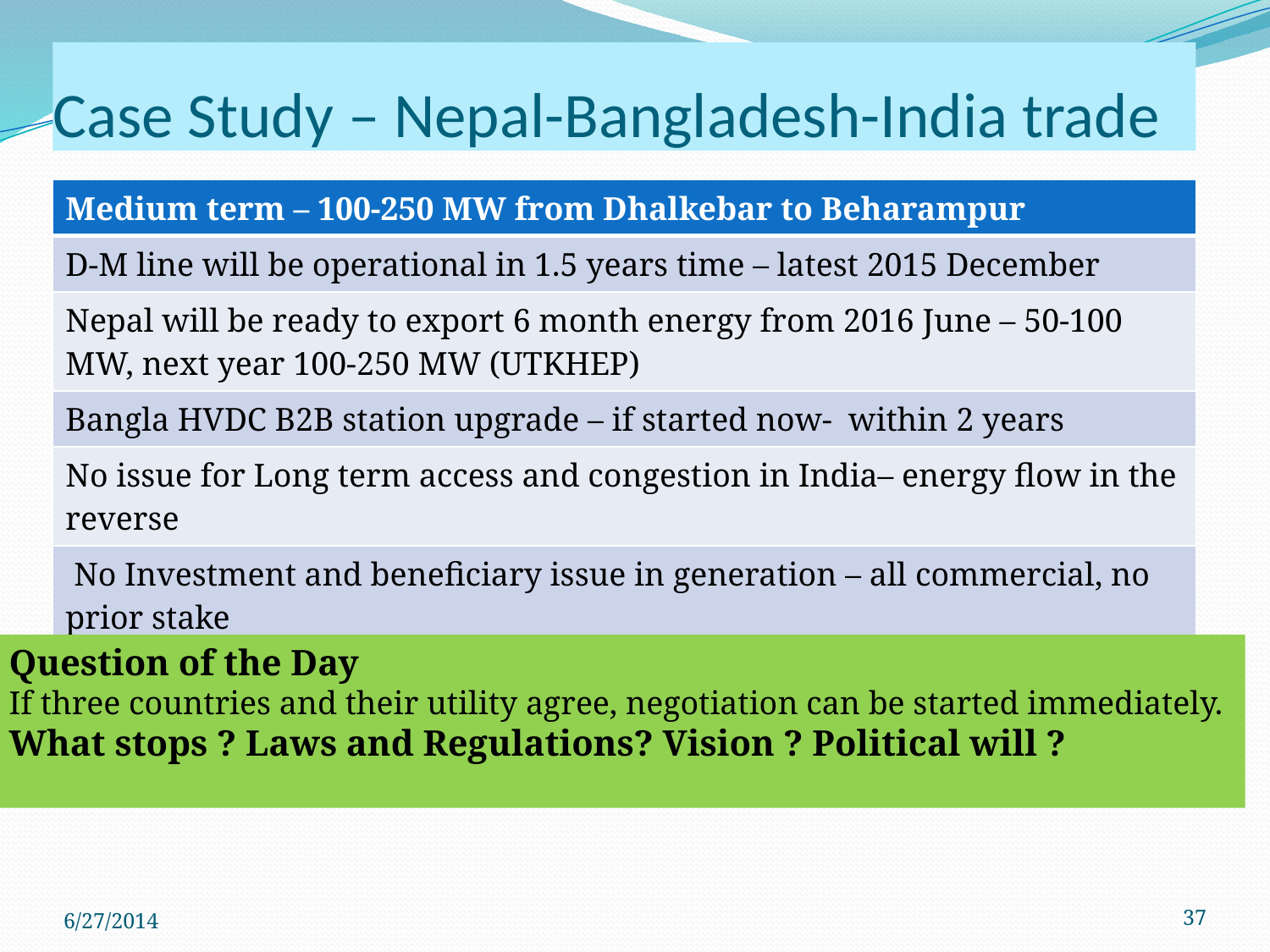

# Case Study – Nepal-Bangladesh-India trade
| Medium term – 100-250 MW from Dhalkebar to Beharampur |
| --- |
| D-M line will be operational in 1.5 years time – latest 2015 December |
| Nepal will be ready to export 6 month energy from 2016 June – 50-100 MW, next year 100-250 MW (UTKHEP) |
| Bangla HVDC B2B station upgrade – if started now- within 2 years |
| No issue for Long term access and congestion in India– energy flow in the reverse |
| No Investment and beneficiary issue in generation – all commercial, no prior stake |
| Transmission charges for transport of energy from Muzaffarpur to Beharampur |
Question of the Day
If three countries and their utility agree, negotiation can be started immediately.
What stops ? Laws and Regulations? Vision ? Political will ?

6/27/2014
37